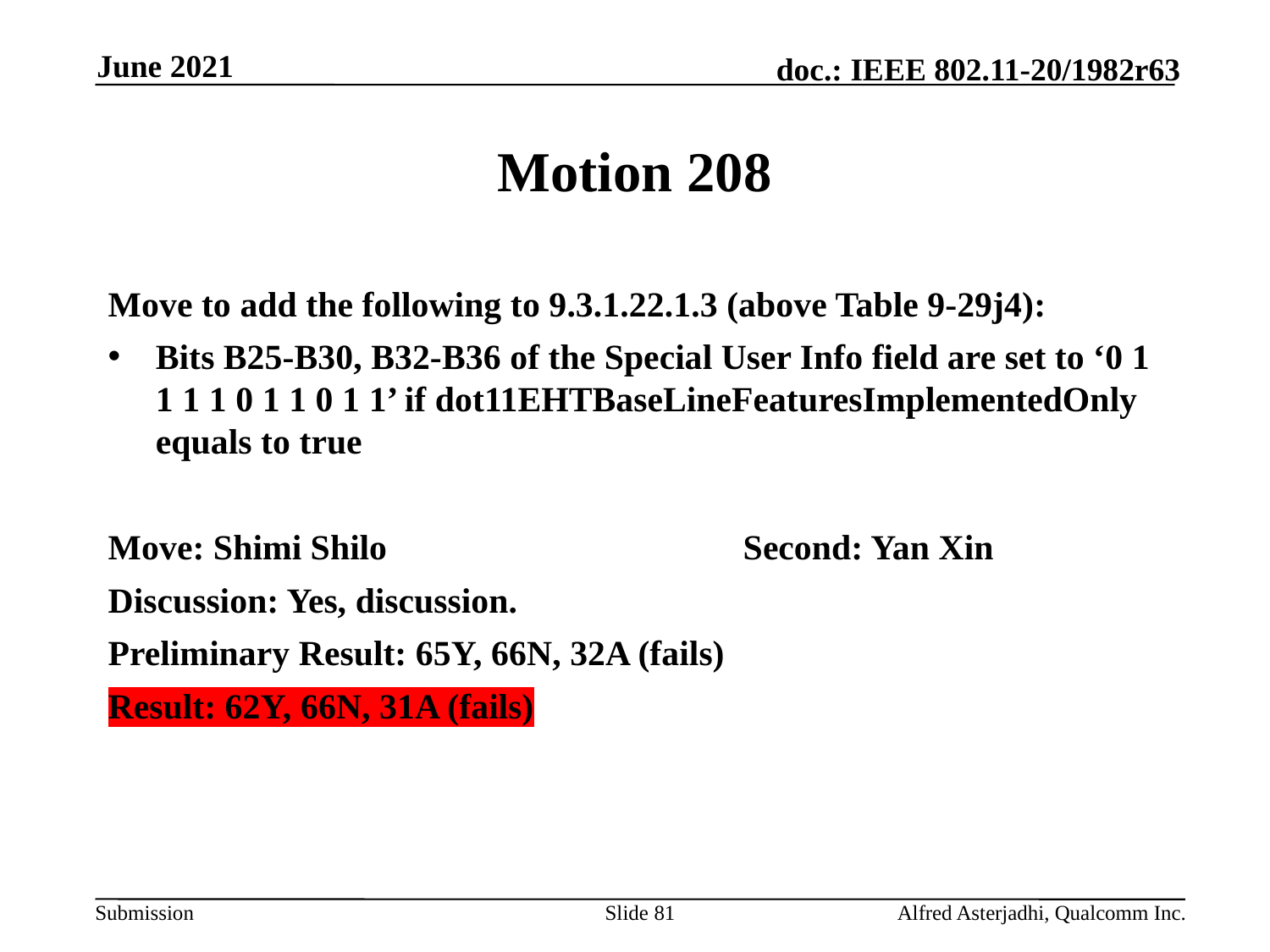

June 2021
# Motion 208
Move to add the following to 9.3.1.22.1.3 (above Table 9-29j4):
Bits B25-B30, B32-B36 of the Special User Info field are set to ‘0 1 1 1 1 0 1 1 0 1 1’ if dot11EHTBaseLineFeaturesImplementedOnly equals to true

Move: Shimi Shilo			Second: Yan Xin
Discussion: Yes, discussion.
Preliminary Result: 65Y, 66N, 32A (fails)
Result: 62Y, 66N, 31A (fails)

Slide 81
Alfred Asterjadhi, Qualcomm Inc.